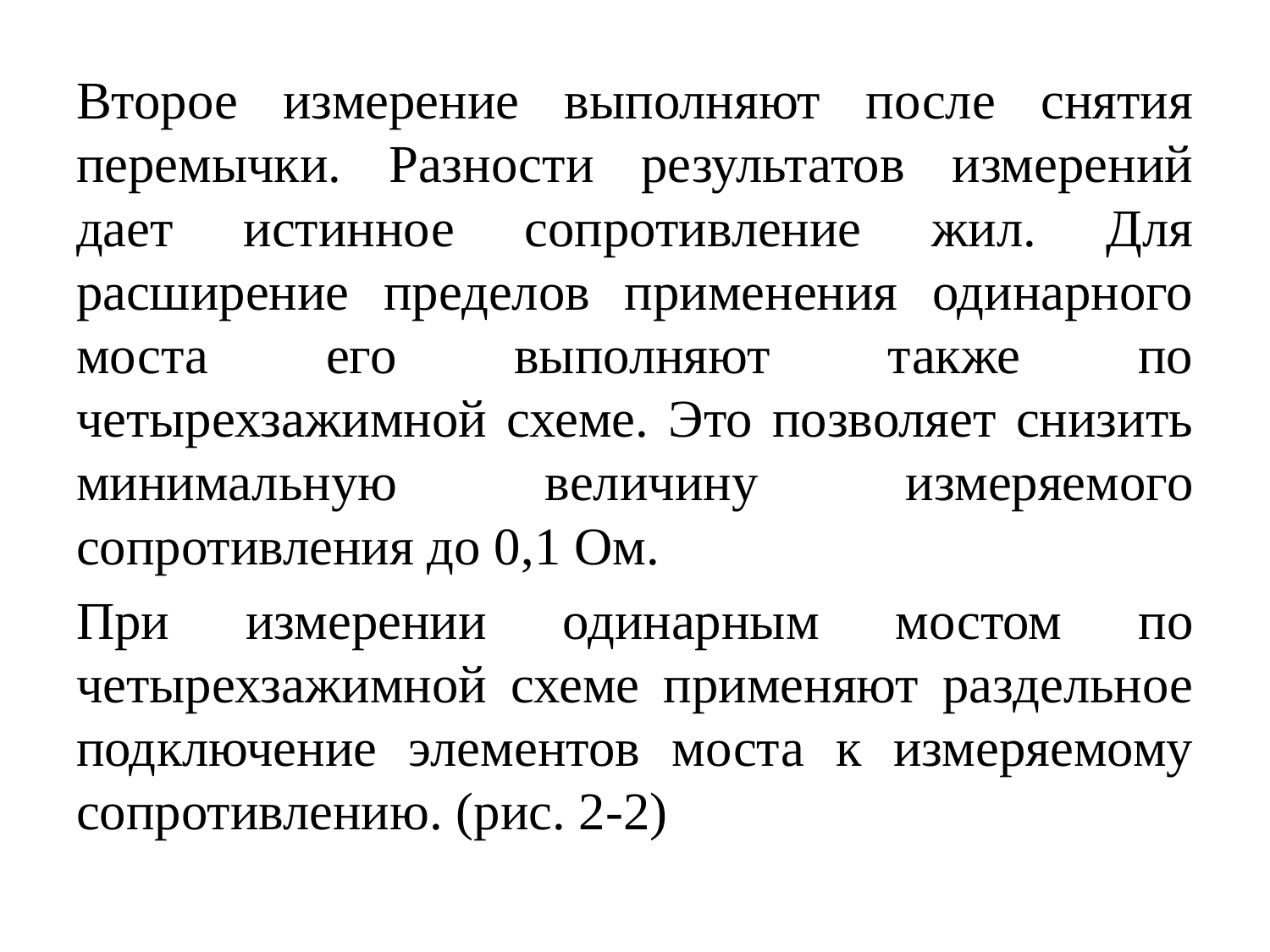

#
Второе измерение выполняют после снятия перемычки. Разности результатов измерений дает истинное сопротивление жил. Для расширение пределов применения одинарного моста его выполняют также по четырехзажимной схеме. Это позволяет снизить минимальную величину измеряемого сопротивления до 0,1 Ом.
При измерении одинарным мостом по четырехзажимной схеме применяют раздельное подключение элементов моста к измеряемому сопротивлению. (рис. 2-2)